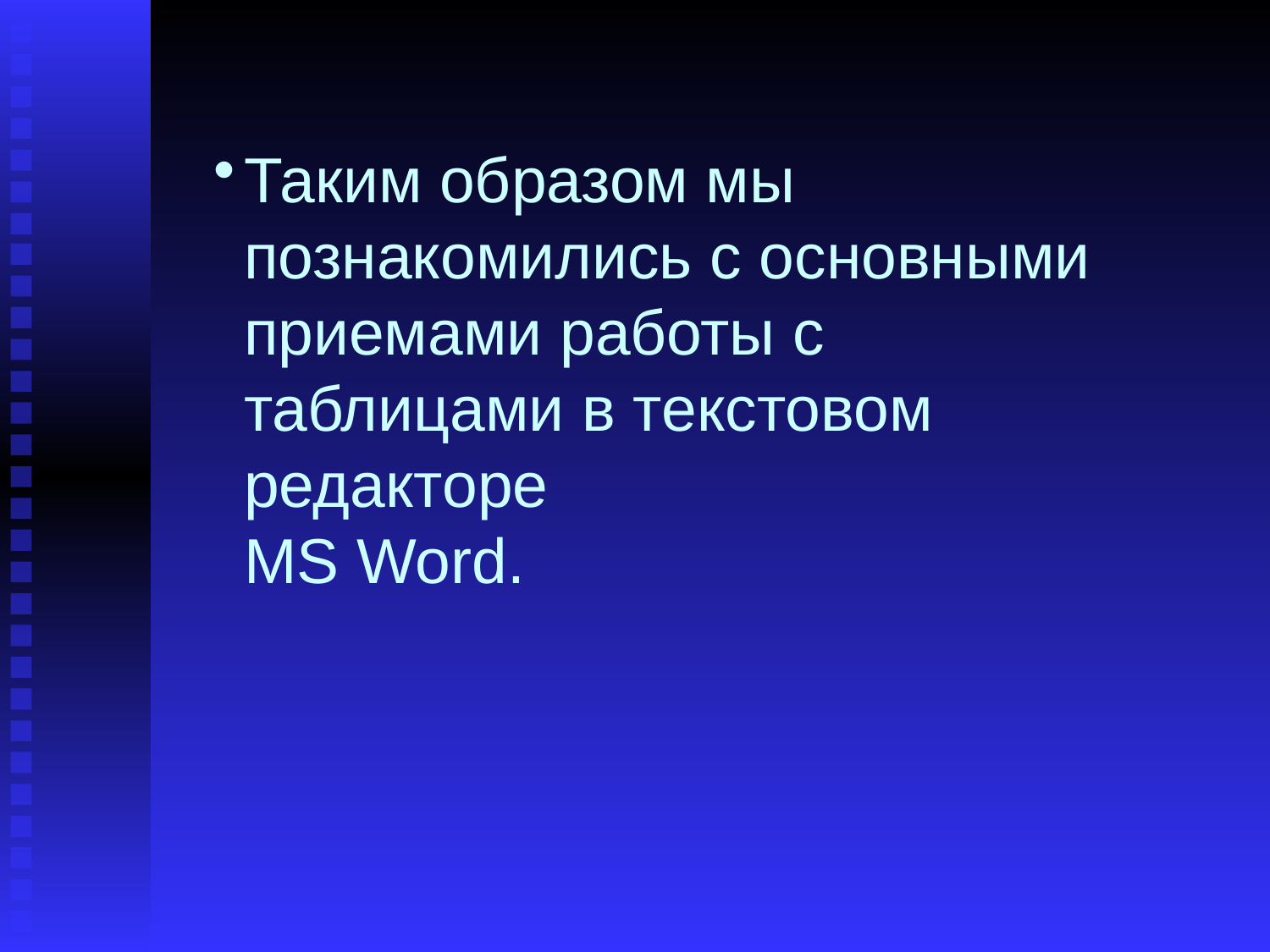

# Таким образом мы познакомились с основными приемами работы с таблицами в текстовом редакторе MS Word.